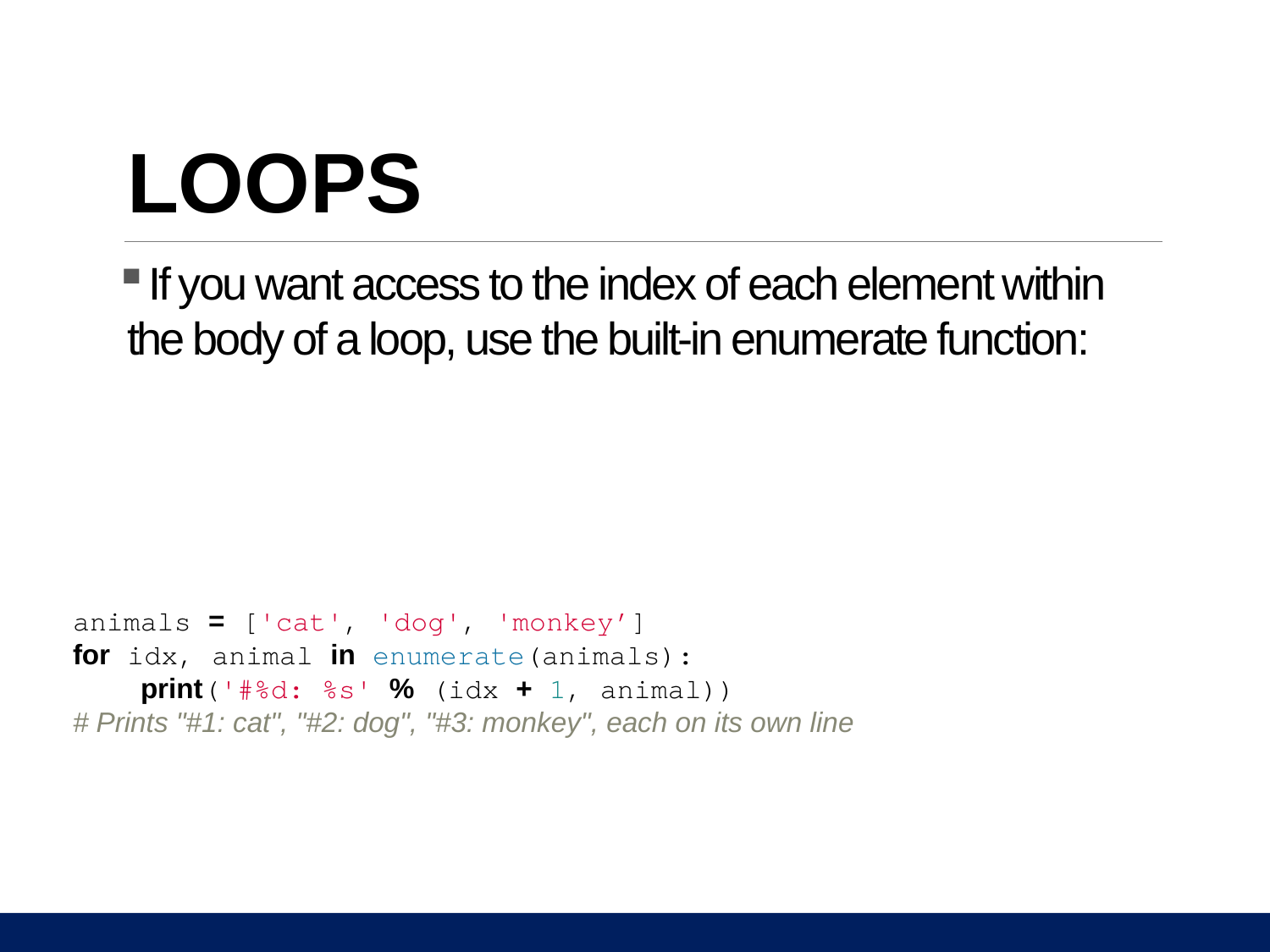

LOOPS
If you want access to the index of each element within the body of a loop, use the built-in enumerate function:

animals = ['cat', 'dog', 'monkey’]
for idx, animal in enumerate(animals):
    print('#%d: %s' % (idx + 1, animal))
# Prints "#1: cat", "#2: dog", "#3: monkey", each on its own line